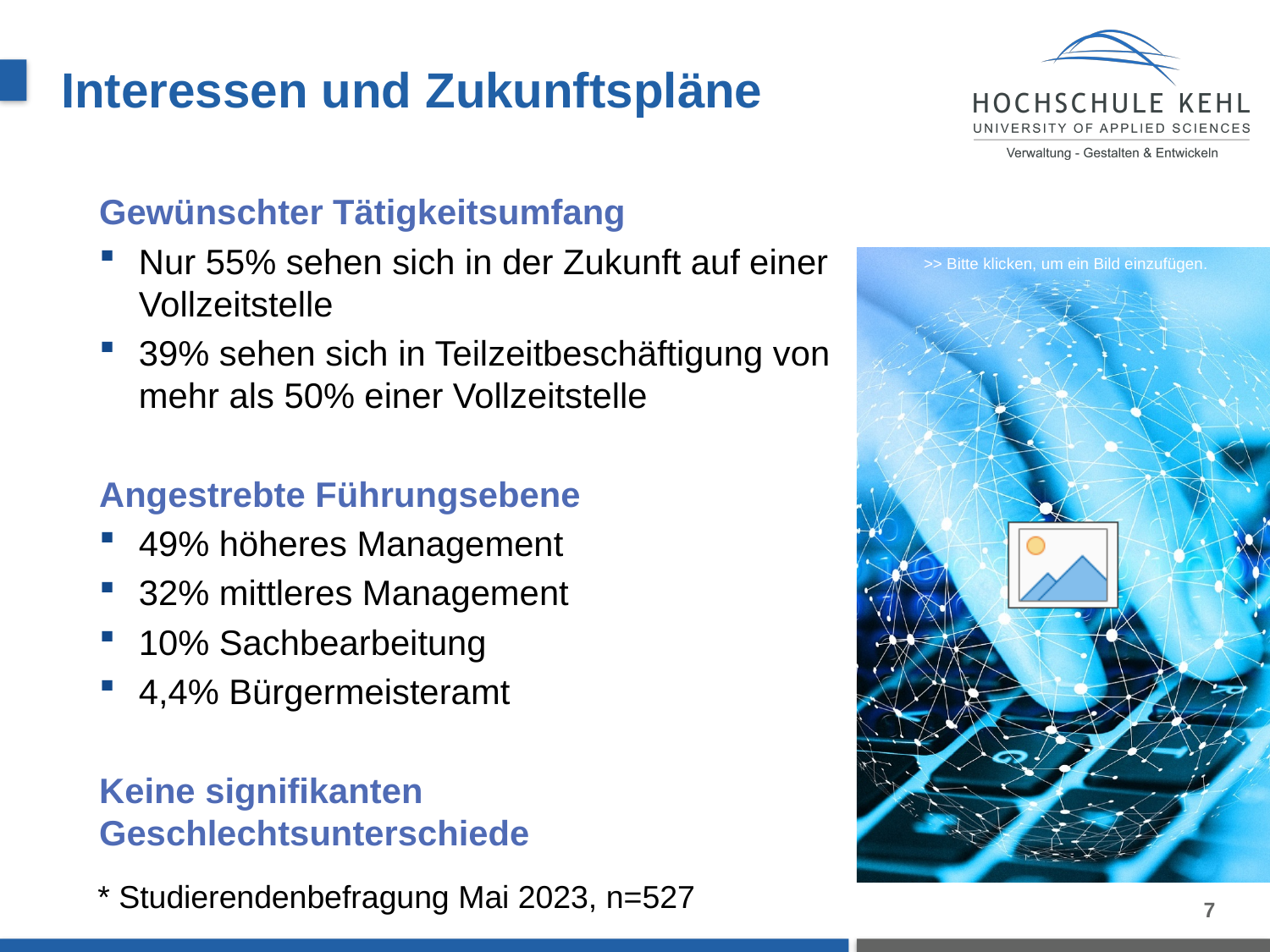

Interessen und Zukunftspläne
Gewünschter Tätigkeitsumfang
Nur 55% sehen sich in der Zukunft auf einer Vollzeitstelle
39% sehen sich in Teilzeitbeschäftigung von mehr als 50% einer Vollzeitstelle

Angestrebte Führungsebene
49% höheres Management
32% mittleres Management
10% Sachbearbeitung
4,4% Bürgermeisteramt

Keine signifikanten Geschlechtsunterschiede

* Studierendenbefragung Mai 2023, n=527